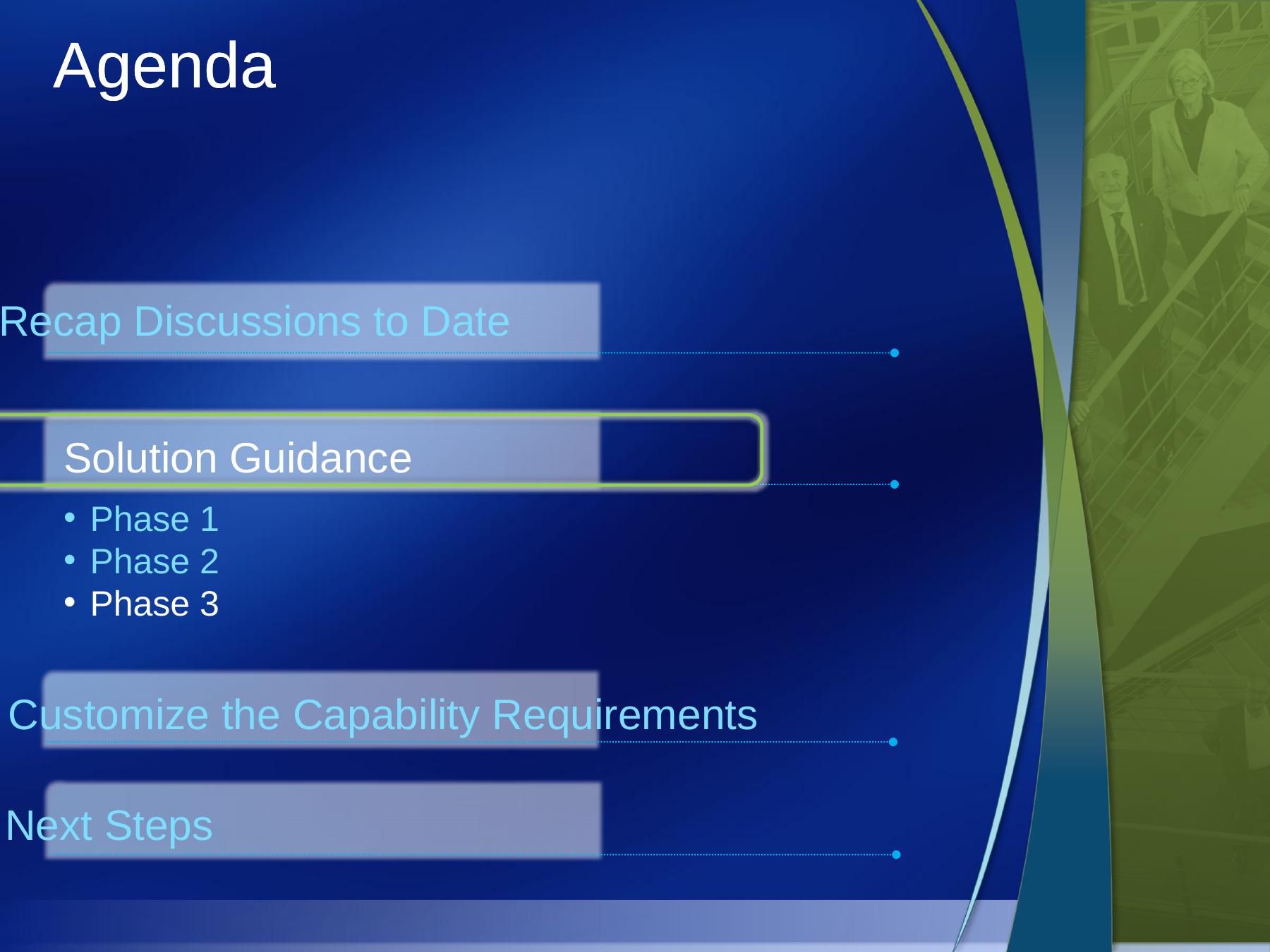

# Agenda

Recap Discussions to Date

Solution Guidance
Phase 1
Phase 2
Phase 3

Customize the Capability Requirements

Next Steps